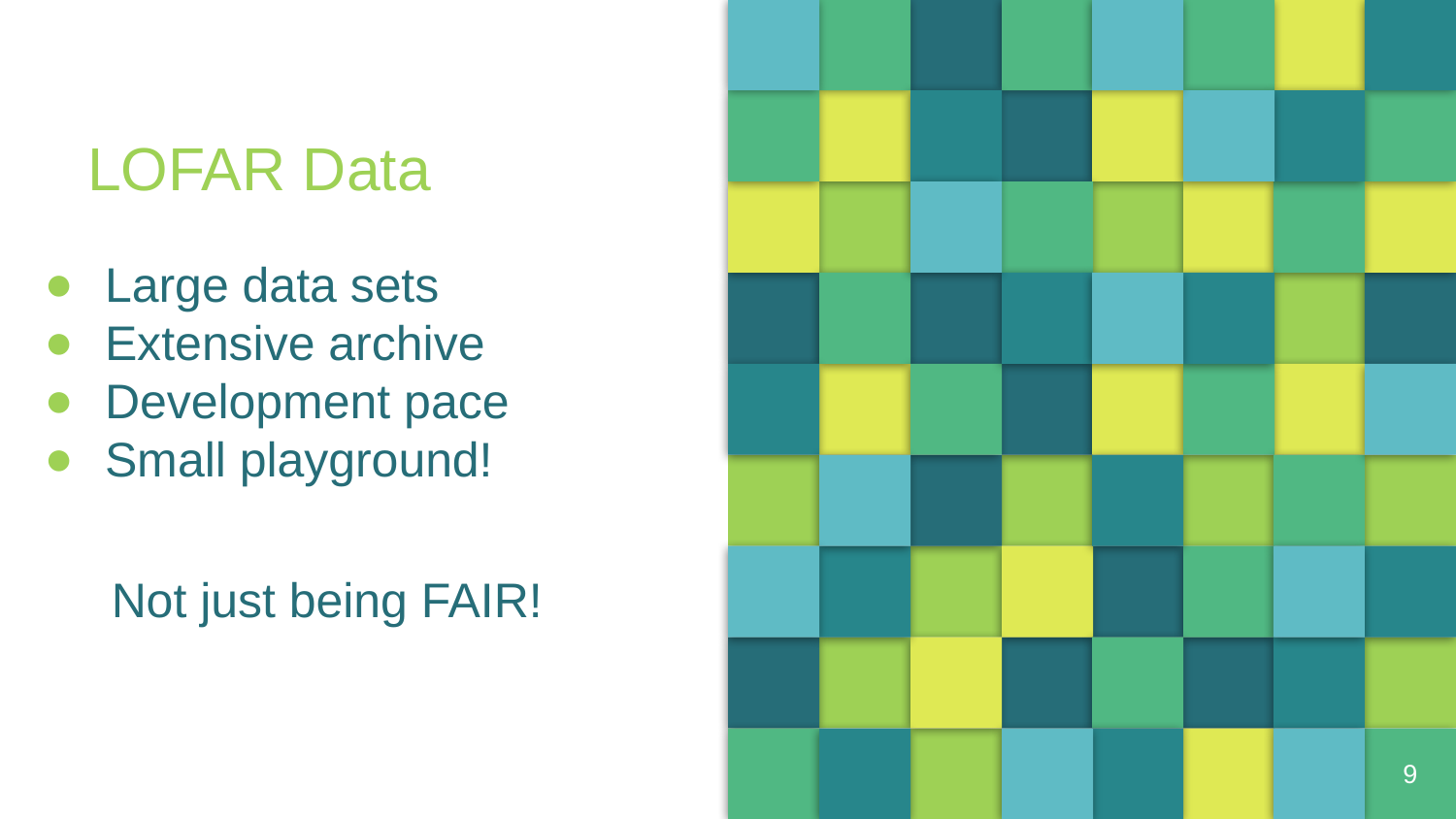

# LOFAR Data
Large data sets
Extensive archive
Development pace
Small playground!

Not just being FAIR!
9